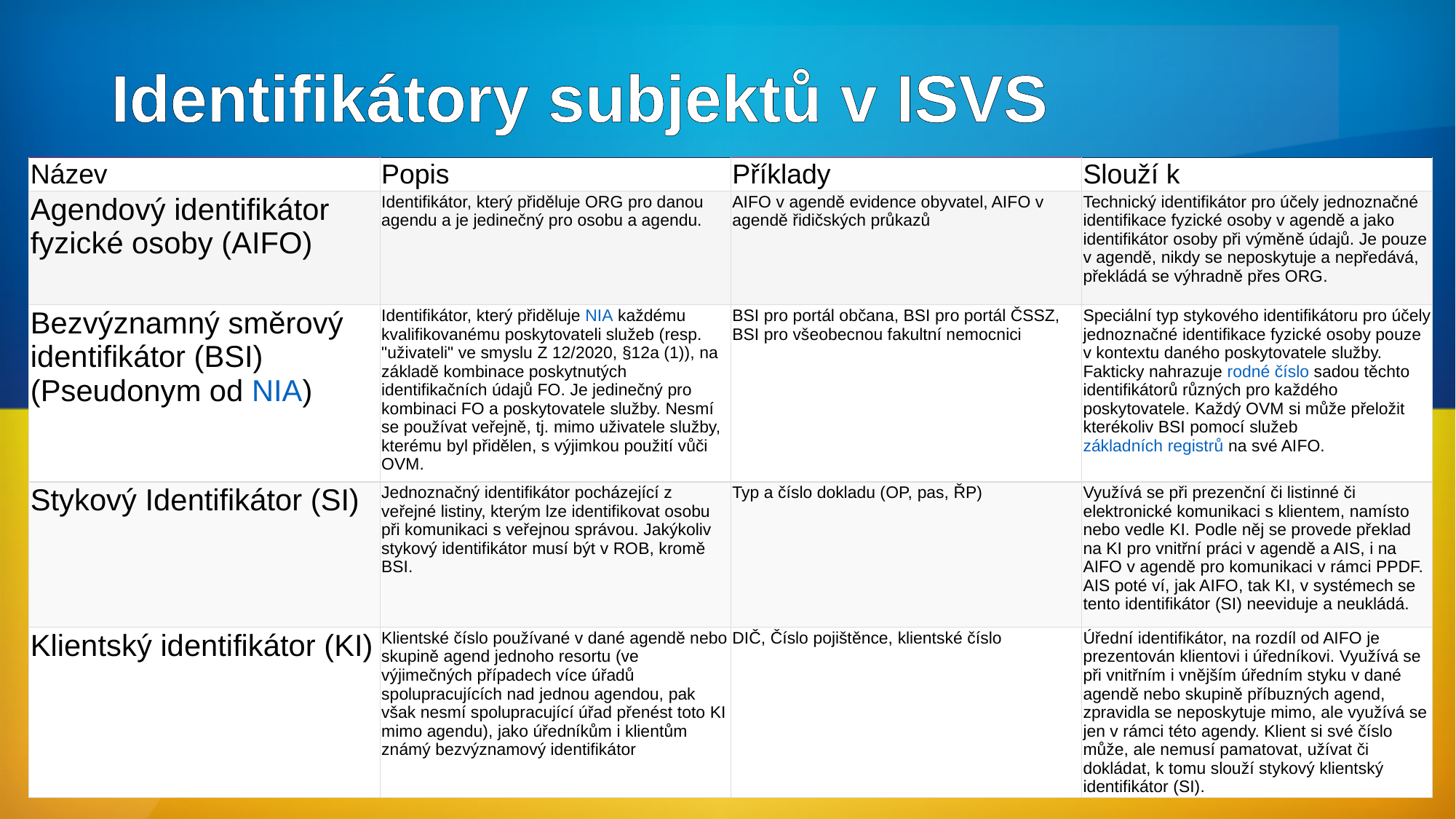

# Identifikátory subjektů v ISVS
| Název | Popis | Příklady | Slouží k |
| --- | --- | --- | --- |
| Agendový identifikátor fyzické osoby (AIFO) | Identifikátor, který přiděluje ORG pro danou agendu a je jedinečný pro osobu a agendu. | AIFO v agendě evidence obyvatel, AIFO v agendě řidičských průkazů | Technický identifikátor pro účely jednoznačné identifikace fyzické osoby v agendě a jako identifikátor osoby při výměně údajů. Je pouze v agendě, nikdy se neposkytuje a nepředává, překládá se výhradně přes ORG. |
| Bezvýznamný směrový identifikátor (BSI) (Pseudonym od NIA) | Identifikátor, který přiděluje NIA každému kvalifikovanému poskytovateli služeb (resp. "uživateli" ve smyslu Z 12/2020, §12a (1)), na základě kombinace poskytnutých identifikačních údajů FO. Je jedinečný pro kombinaci FO a poskytovatele služby. Nesmí se používat veřejně, tj. mimo uživatele služby, kterému byl přidělen, s výjimkou použití vůči OVM. | BSI pro portál občana, BSI pro portál ČSSZ, BSI pro všeobecnou fakultní nemocnici | Speciální typ stykového identifikátoru pro účely jednoznačné identifikace fyzické osoby pouze v kontextu daného poskytovatele služby. Fakticky nahrazuje rodné číslo sadou těchto identifikátorů různých pro každého poskytovatele. Každý OVM si může přeložit kterékoliv BSI pomocí služeb základních registrů na své AIFO. |
| Stykový Identifikátor (SI) | Jednoznačný identifikátor pocházející z veřejné listiny, kterým lze identifikovat osobu při komunikaci s veřejnou správou. Jakýkoliv stykový identifikátor musí být v ROB, kromě BSI. | Typ a číslo dokladu (OP, pas, ŘP) | Využívá se při prezenční či listinné či elektronické komunikaci s klientem, namísto nebo vedle KI. Podle něj se provede překlad na KI pro vnitřní práci v agendě a AIS, i na AIFO v agendě pro komunikaci v rámci PPDF. AIS poté ví, jak AIFO, tak KI, v systémech se tento identifikátor (SI) neeviduje a neukládá. |
| Klientský identifikátor (KI) | Klientské číslo používané v dané agendě nebo skupině agend jednoho resortu (ve výjimečných případech více úřadů spolupracujících nad jednou agendou, pak však nesmí spolupracující úřad přenést toto KI mimo agendu), jako úředníkům i klientům známý bezvýznamový identifikátor | DIČ, Číslo pojištěnce, klientské číslo | Úřední identifikátor, na rozdíl od AIFO je prezentován klientovi i úředníkovi. Využívá se při vnitřním i vnějším úředním styku v dané agendě nebo skupině příbuzných agend, zpravidla se neposkytuje mimo, ale využívá se jen v rámci této agendy. Klient si své číslo může, ale nemusí pamatovat, užívat či dokládat, k tomu slouží stykový klientský identifikátor (SI). |